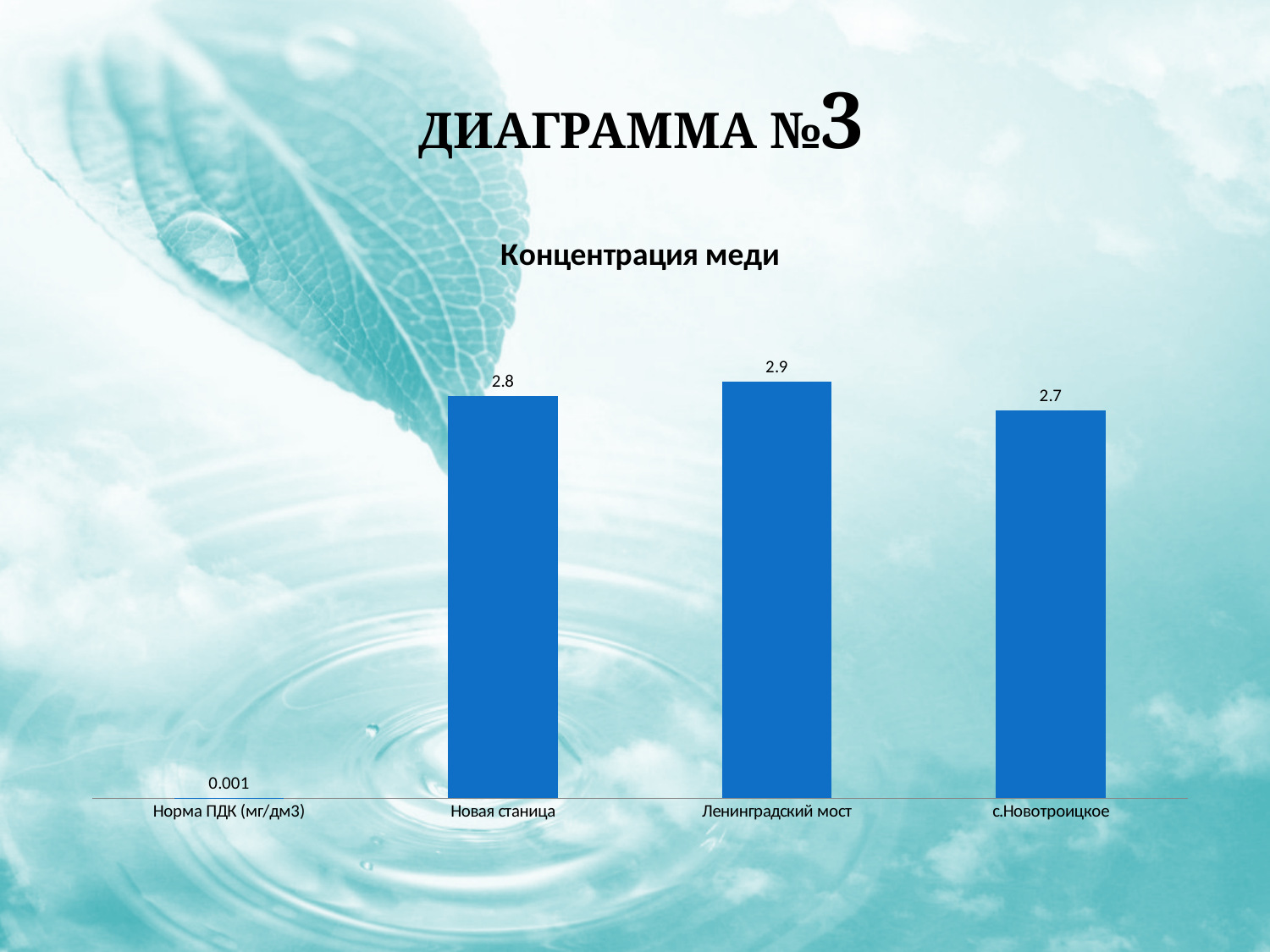

# Диаграмма №3

### Chart: Концентрация меди

| Category |  |
|---|---|
| Норма ПДК (мг/дм3) | 0.0010000000000000041 |
| Новая станица | 2.8 |
| Ленинградский мост | 2.9 |
| с.Новотроицкое | 2.7 |